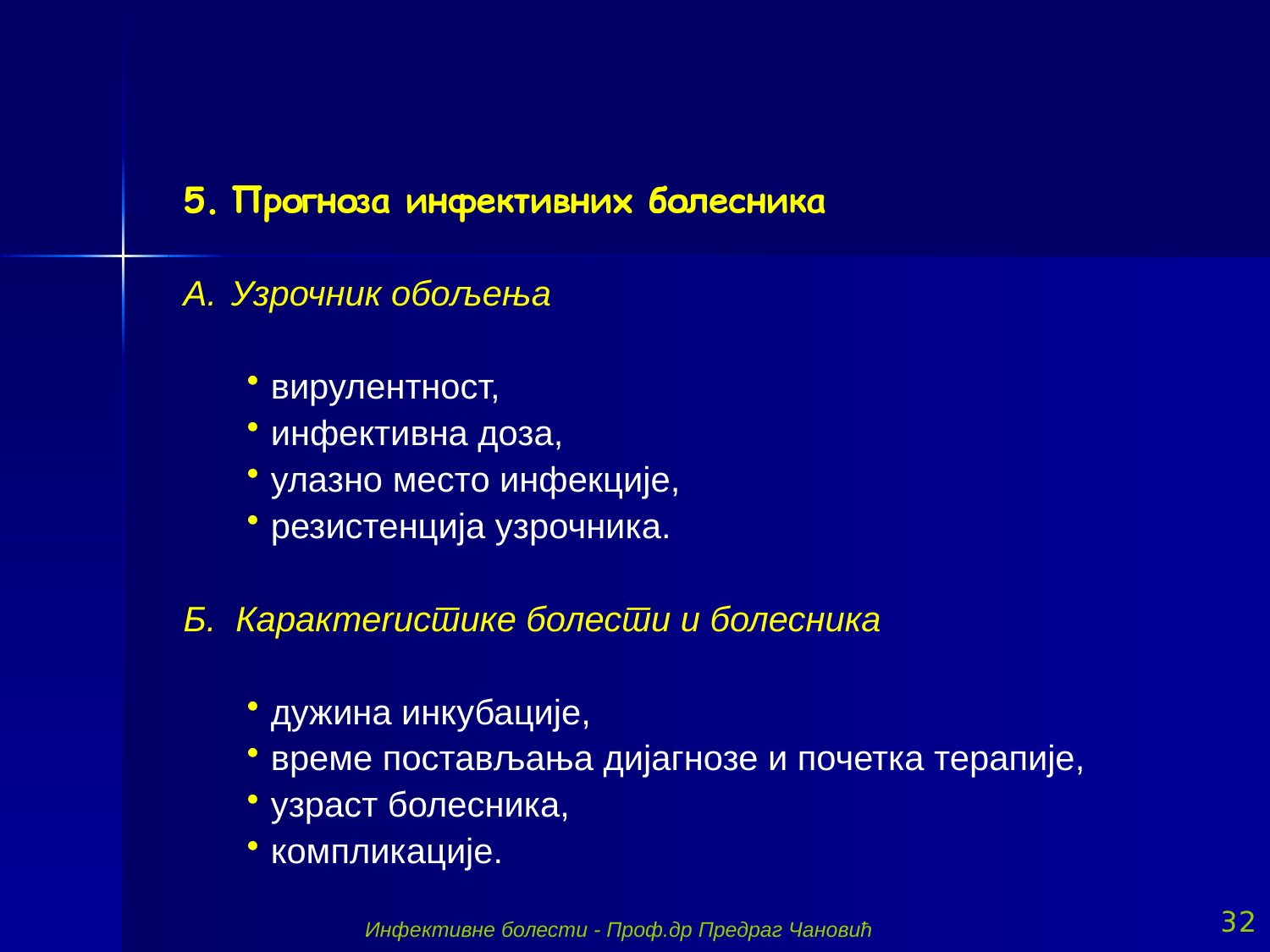

Прогноза инфективних болесника

Узрочник обољења

вирулентност,
инфективна доза,
улазно место инфекције,
резистенција узрочника.

Б.  Карaктеrистике болести и болесника

дужина инкубације,
време постављања дијагнозе и почетка терапије,
узраст болесника,
компликације.
32
Инфективне болести - Проф.др Предраг Чановић